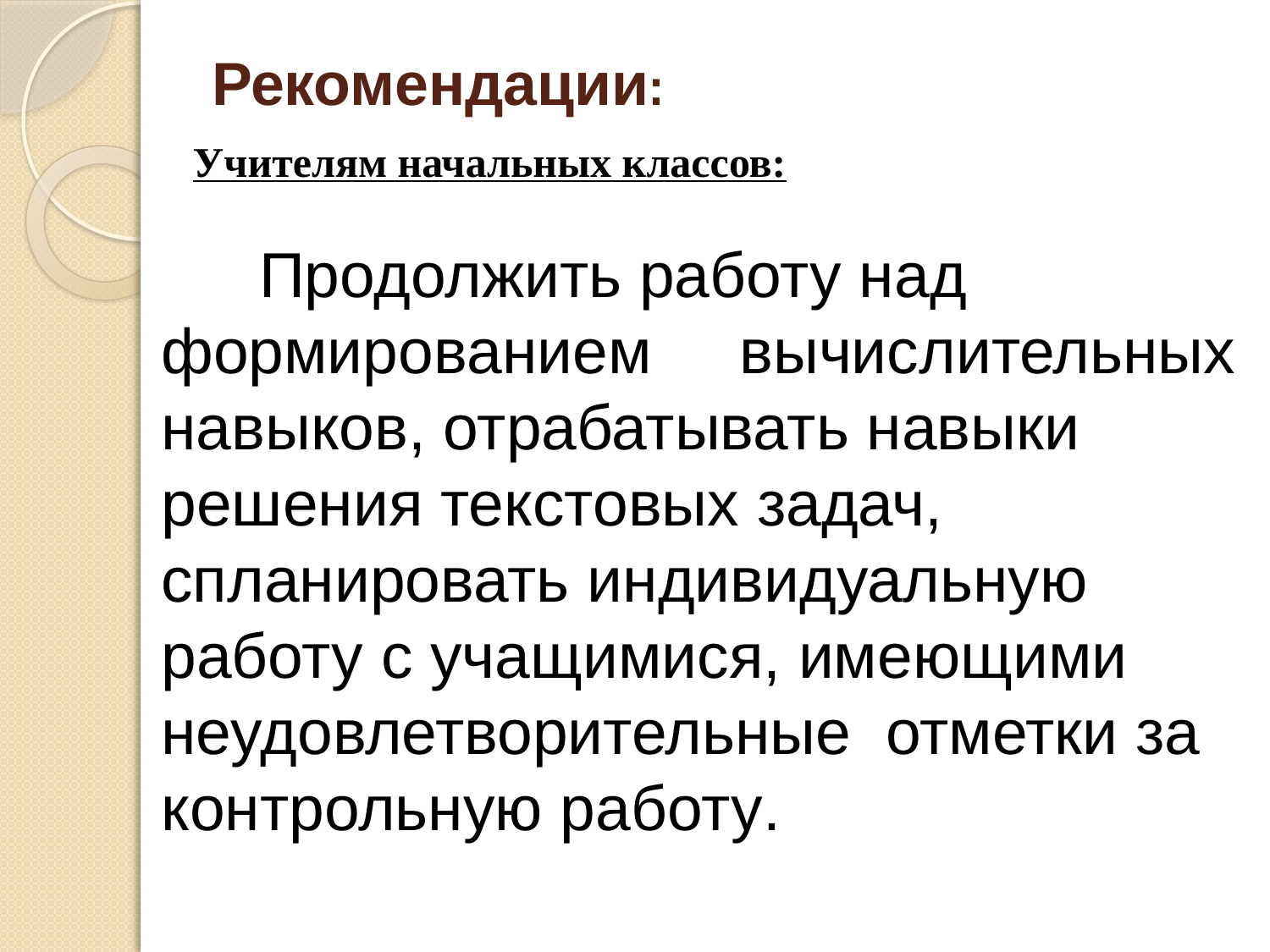

# Рекомендации:
Учителям начальных классов:
           Продолжить работу над формированием     вычислительных навыков, отрабатывать навыки решения текстовых задач, спланировать индивидуальную работу с учащимися, имеющими  неудовлетворительные  отметки за контрольную работу.